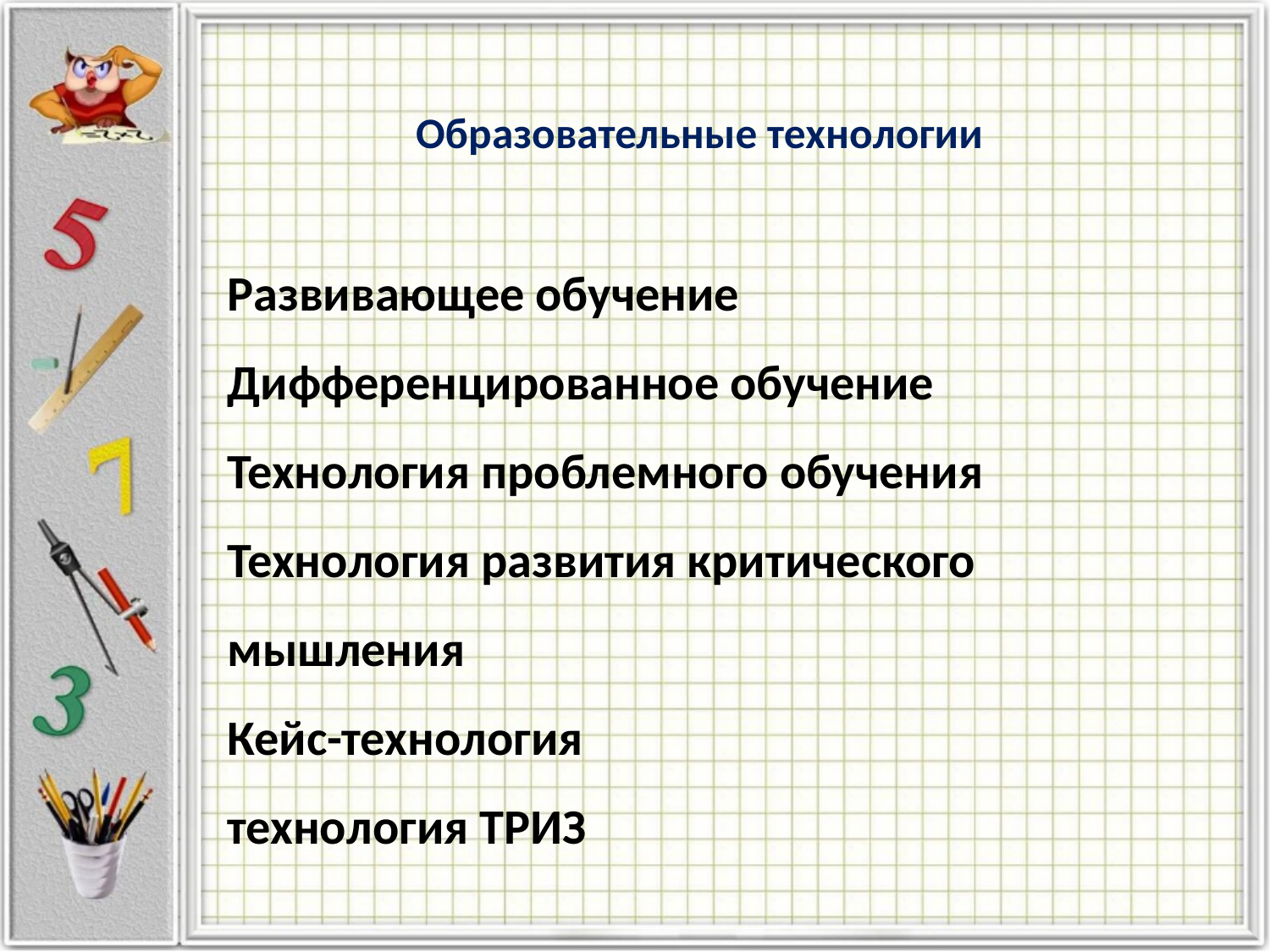

# Образовательные технологии
Развивающее обучение
Дифференцированное обучение
Технология проблемного обучения
Технология развития критического мышления
Кейс-технология
технология ТРИЗ